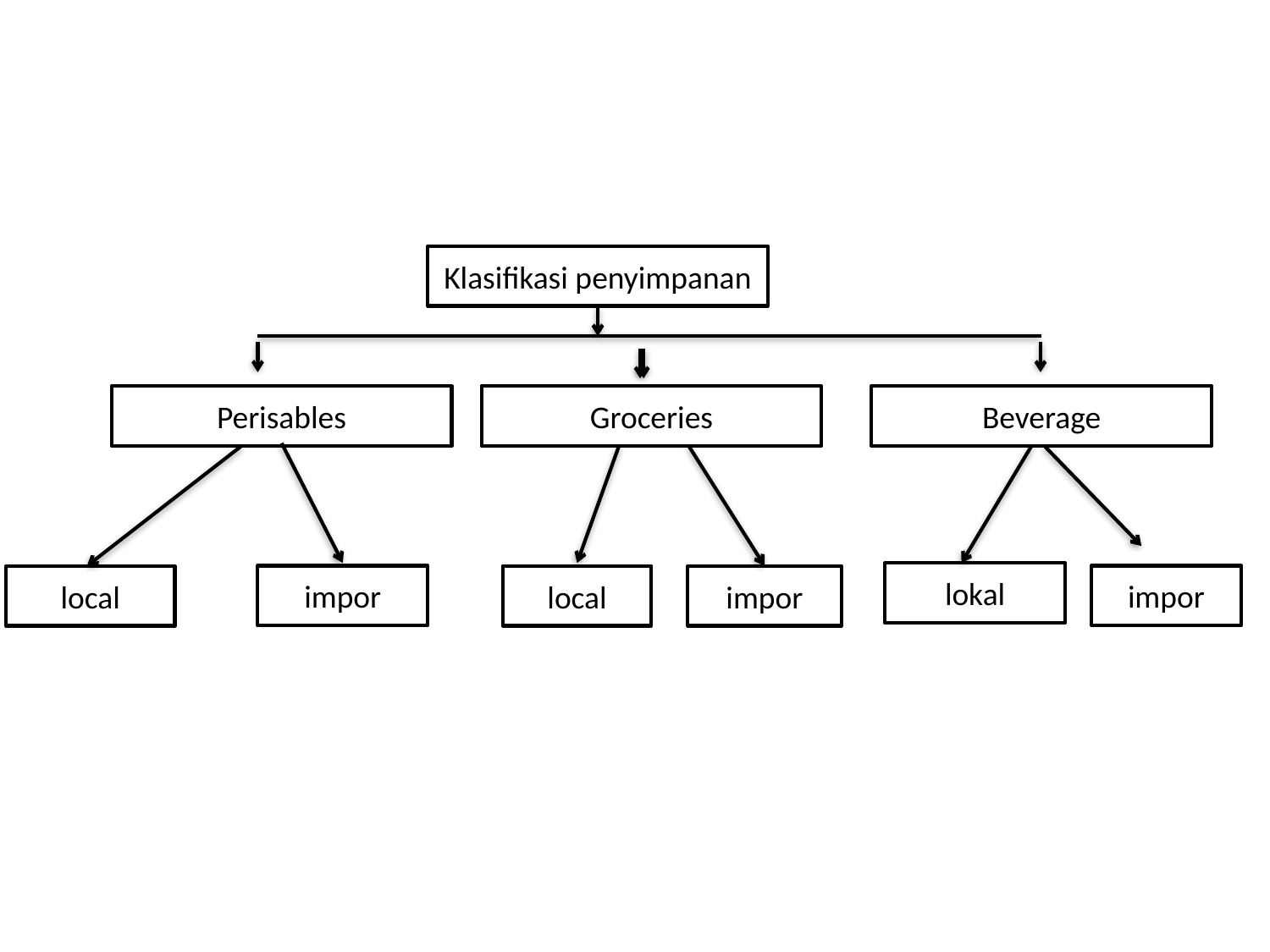

#
Klasifikasi penyimpanan
Perisables
Groceries
Beverage
lokal
impor
impor
local
local
impor